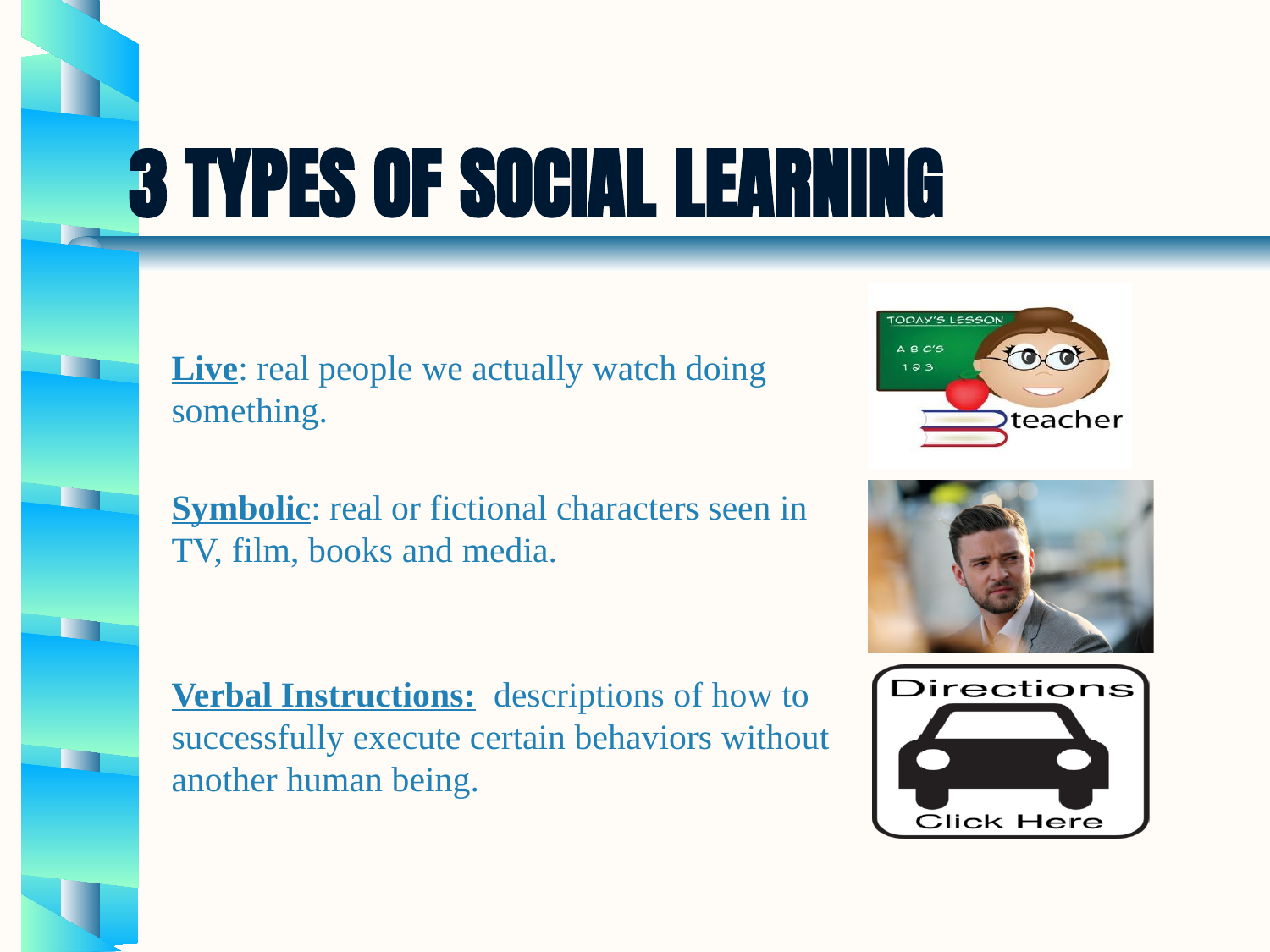

# 3 types of Social Learning
Live: real people we actually watch doing
something.

Symbolic: real or fictional characters seen in
TV, film, books and media.

Verbal Instructions:  descriptions of how to
successfully execute certain behaviors without
another human being.